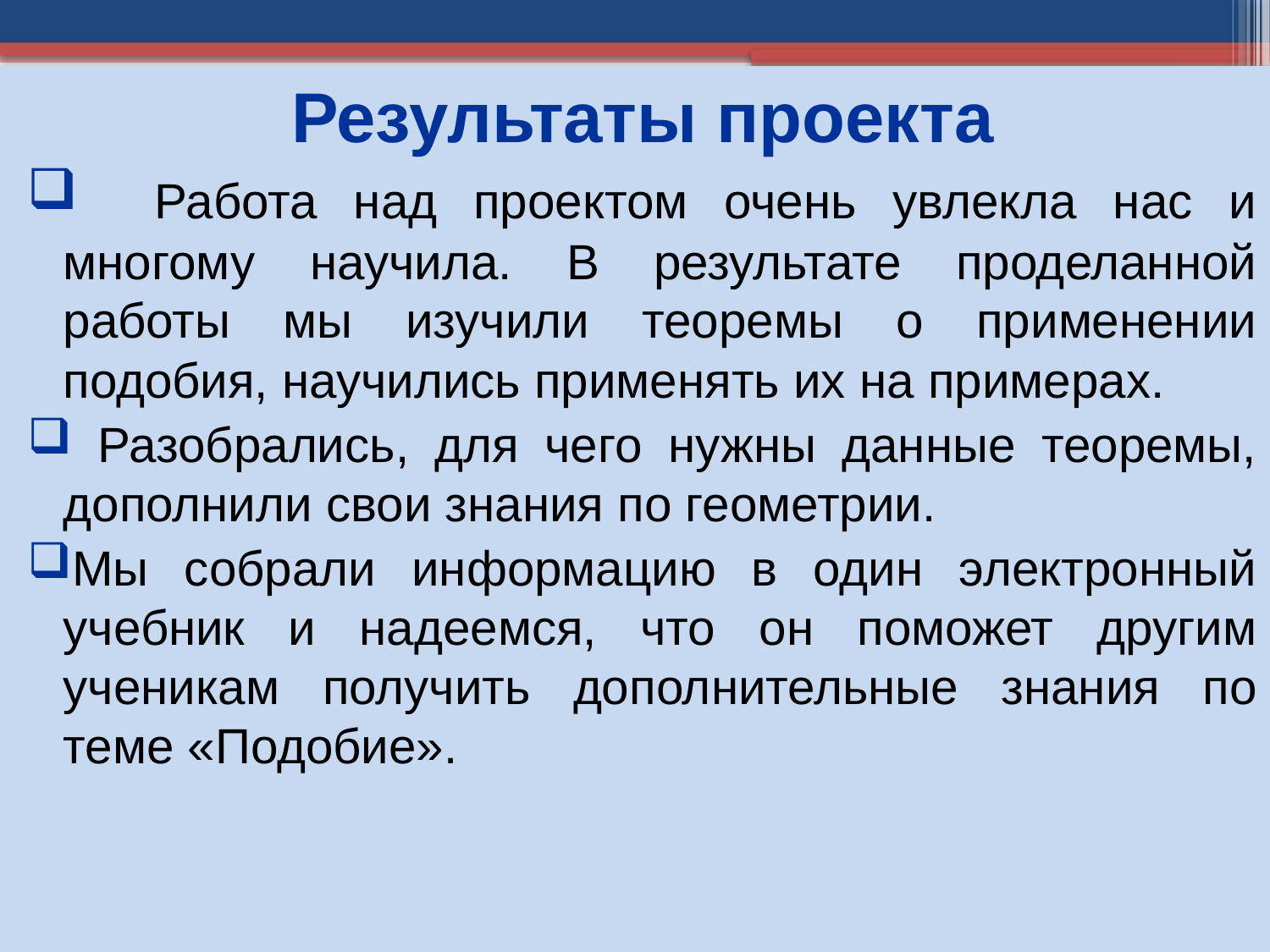

Результаты проекта
  Работа над проектом очень увлекла нас и многому научила. В результате проделанной работы мы изучили теоремы о применении подобия, научились применять их на примерах.
 Разобрались, для чего нужны данные теоремы, дополнили свои знания по геометрии.
Мы собрали информацию в один электронный учебник и надеемся, что он поможет другим ученикам получить дополнительные знания по теме «Подобие».